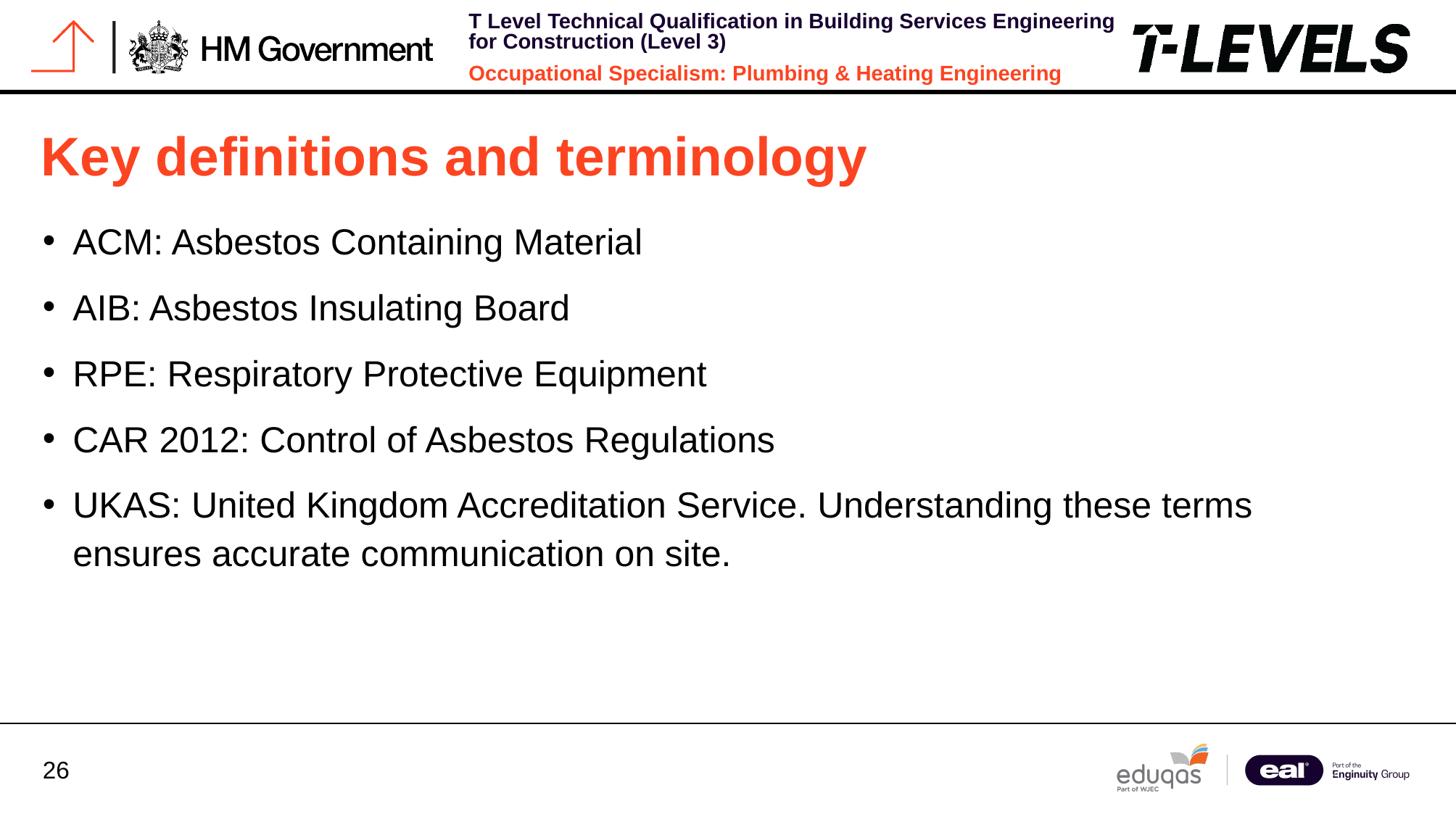

# Key definitions and terminology
ACM: Asbestos Containing Material
AIB: Asbestos Insulating Board
RPE: Respiratory Protective Equipment
CAR 2012: Control of Asbestos Regulations
UKAS: United Kingdom Accreditation Service. Understanding these terms ensures accurate communication on site.